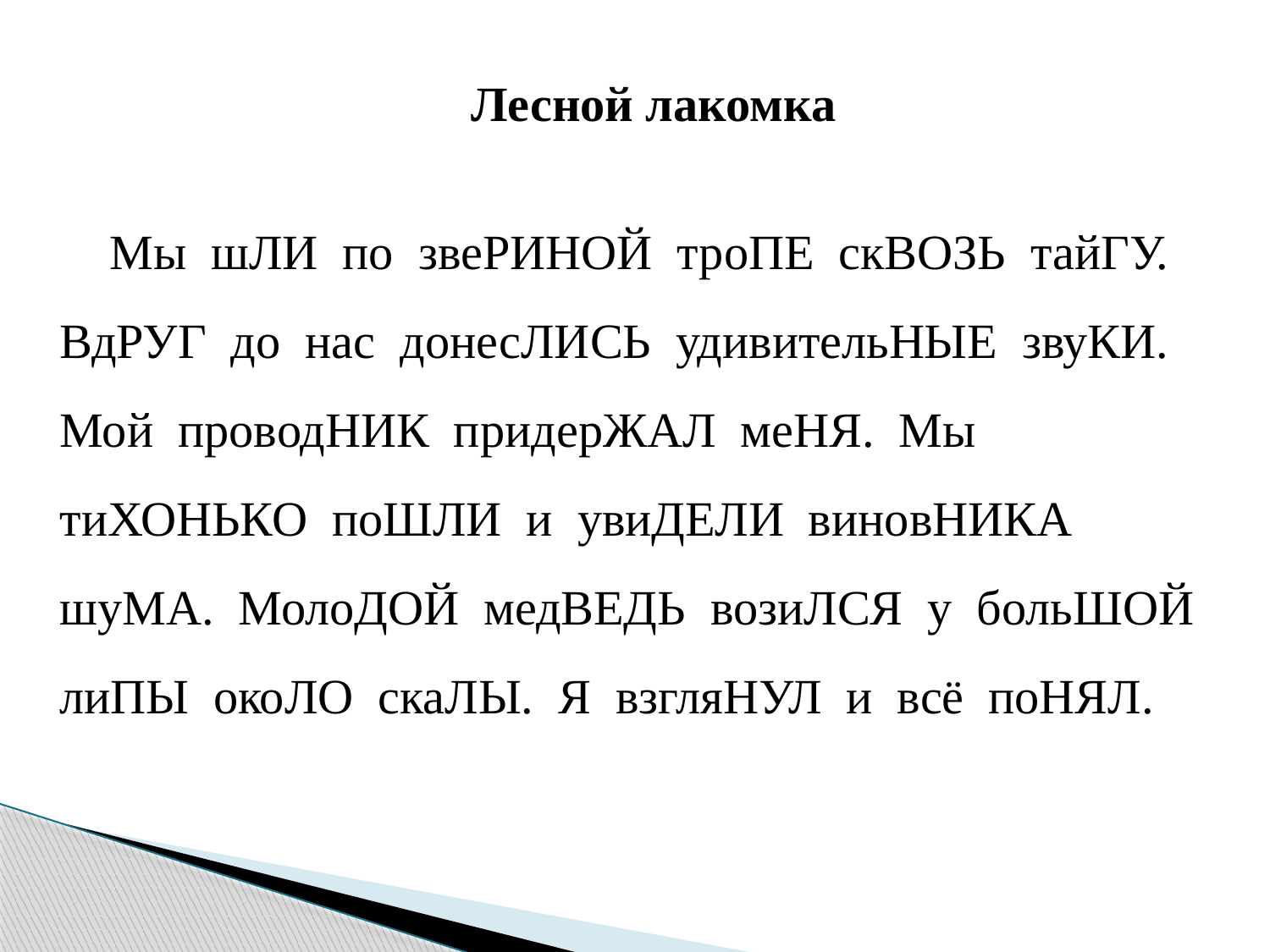

Лесной лакомка

 Мы  шЛИ  по  звеРИНОЙ  троПЕ  скВОЗЬ  тайГУ.  ВдРУГ  до  нас  донесЛИСЬ  удивительНЫЕ  звуКИ.  Мой  проводНИК  придерЖАЛ  меНЯ.  Мы  тиХОНЬКО  поШЛИ  и  увиДЕЛИ  виновНИКА  шуМА.  МолоДОЙ  медВЕДЬ  возиЛСЯ  у  больШОЙ  лиПЫ  окоЛО  скаЛЫ.  Я  взгляНУЛ  и  всё  поНЯЛ.